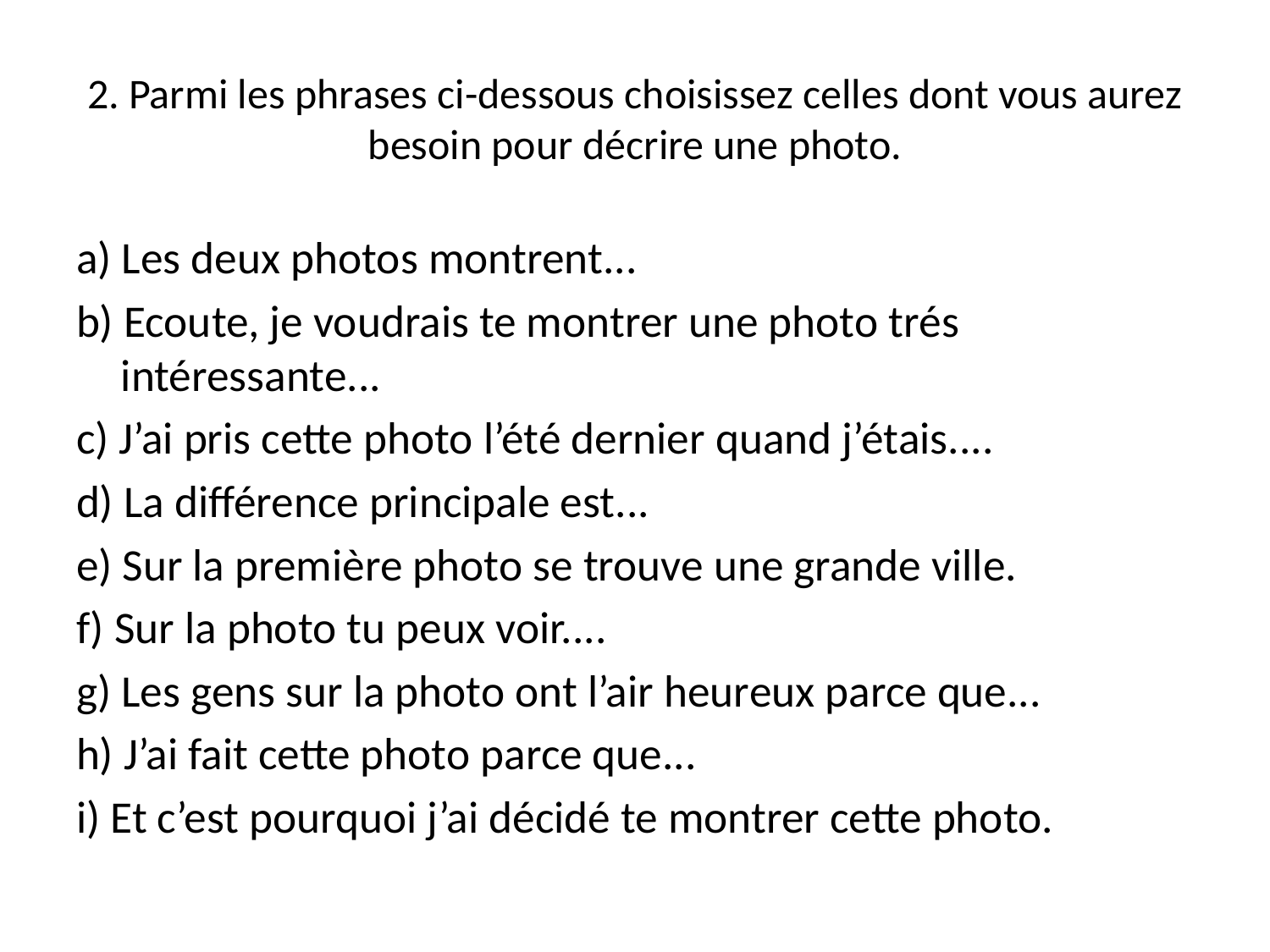

# 2. Parmi les phrases ci-dessous choisissez celles dont vous aurez besoin pour décrire une photo.
a) Les deux photos montrent...
b) Ecoute, je voudrais te montrer une photo trés intéressante...
c) J’ai pris cette photo l’été dernier quand j’étais....
d) La différence principale est...
e) Sur la première photo se trouve une grande ville.
f) Sur la photo tu peux voir....
g) Les gens sur la photo ont l’air heureux parce que...
h) J’ai fait cette photo parce que...
i) Et c’est pourquoi j’ai décidé te montrer cette photo.